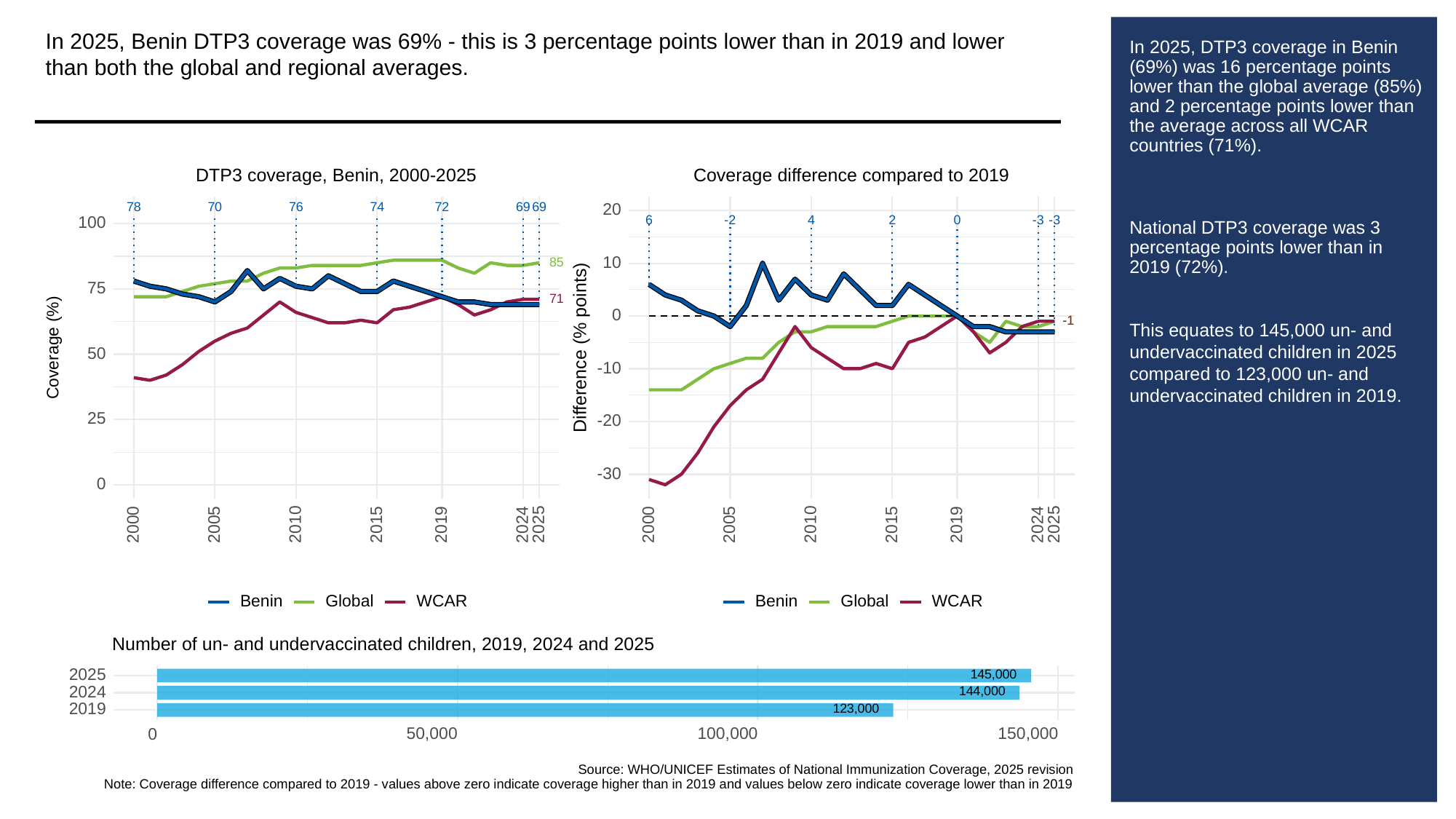

In 2025, Benin DTP3 coverage was 69% - this is 3 percentage points lower than in 2019 and lower than both the global and regional averages.
# In 2025, DTP3 coverage in Benin (69%) was 16 percentage points lower than the global average (85%) and 2 percentage points lower than the average across all WCAR countries (71%).

National DTP3 coverage was 3 percentage points lower than in 2019 (72%).

This equates to 145,000 un- and undervaccinated children in 2025 compared to 123,000 un- and undervaccinated children in 2019.

Coverage difference compared to 2019
DTP3 coverage, Benin, 2000-2025

78
70
76
69
69
72
74
20

-3
-3
6
0
-2
2
4
100

10
85

75

71

0

-1
-1

Difference (% points)
Coverage (%)

50

-10

25
-20

-30

0

2000
2005
2010
2015
2019
2024
2025
2000
2005
2010
2015
2019
2024
2025
Global
WCAR
Global
WCAR
Benin
Benin

Number of un- and undervaccinated children, 2019, 2024 and 2025

145,000
2025

144,000
2024

123,000
2019

50,000
100,000
150,000
0
Source: WHO/UNICEF Estimates of National Immunization Coverage, 2025 revision
Note: Coverage difference compared to 2019 - values above zero indicate coverage higher than in 2019 and values below zero indicate coverage lower than in 2019